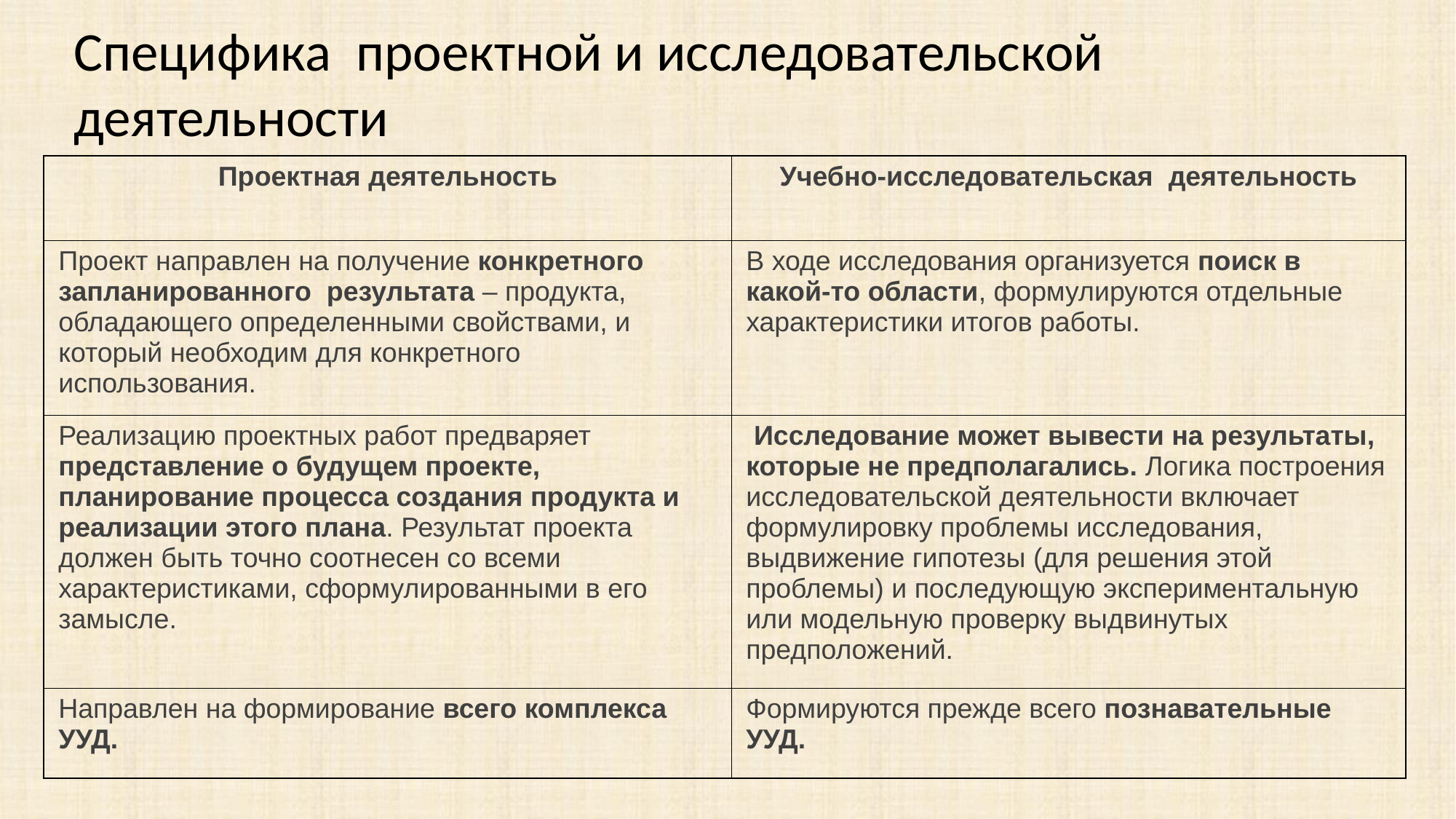

Специфика  проектной и исследовательской деятельности
| Проектная деятельность | Учебно-исследовательская деятельность |
| --- | --- |
| Проект направлен на получение конкретного запланированного результата – продукта, обладающего определенными свойствами, и который необходим для конкретного использования. | В ходе исследования организуется поиск в какой-то области, формулируются отдельные характеристики итогов работы. |
| Реализацию проектных работ предваряет представление о будущем проекте, планирование процесса создания продукта и реализации этого плана. Результат проекта должен быть точно соотнесен со всеми характеристиками, сформулированными в его замысле. | Исследование может вывести на результаты, которые не предполагались. Логика построения исследовательской деятельности включает формулировку проблемы исследования, выдвижение гипотезы (для решения этой проблемы) и последующую экспериментальную или модельную проверку выдвинутых предположений. |
| Направлен на формирование всего комплекса УУД. | Формируются прежде всего познавательные УУД. |